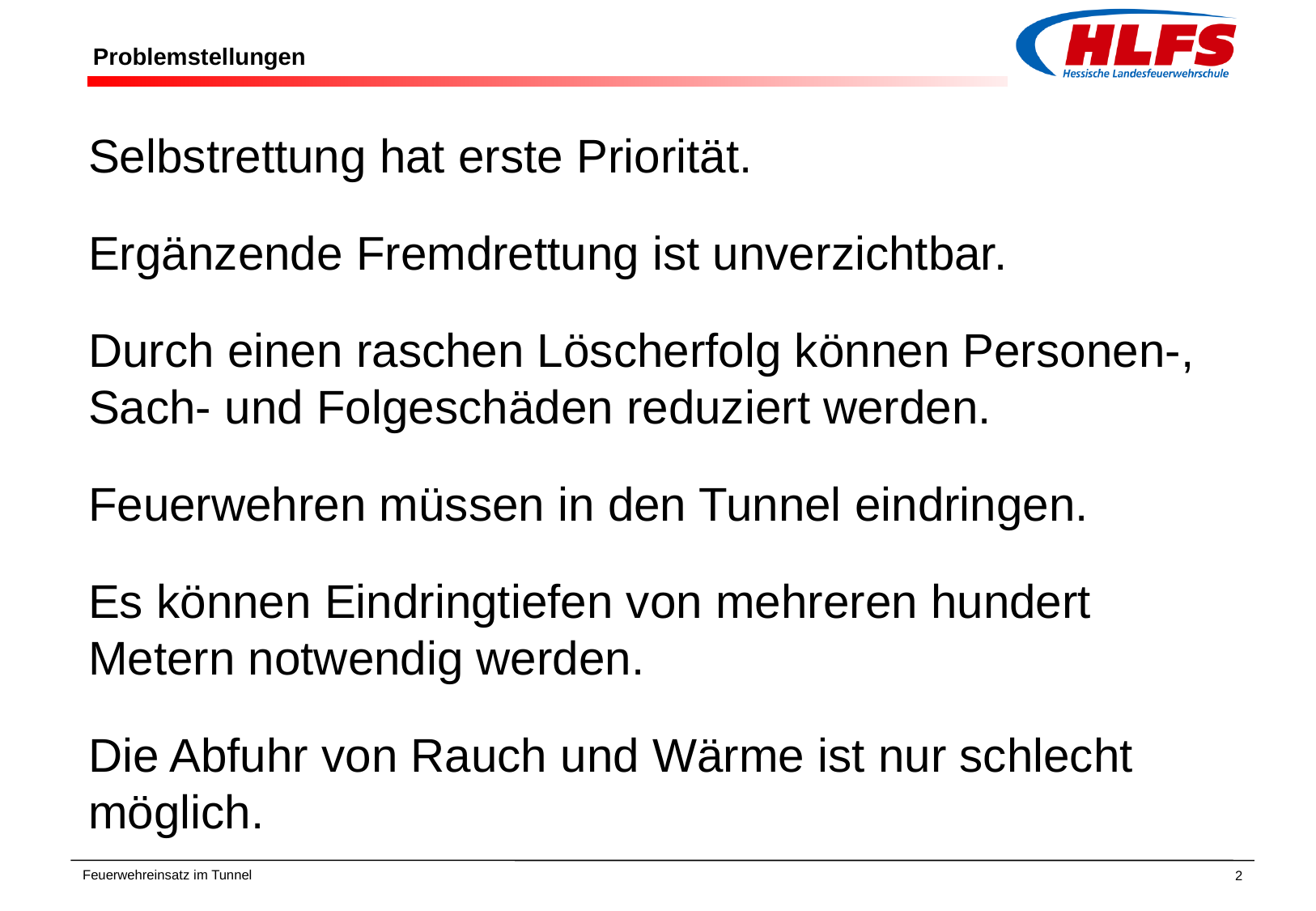

# Problemstellungen
Selbstrettung hat erste Priorität.
Ergänzende Fremdrettung ist unverzichtbar.
Durch einen raschen Löscherfolg können Personen-, Sach- und Folgeschäden reduziert werden.
Feuerwehren müssen in den Tunnel eindringen.
Es können Eindringtiefen von mehreren hundert Metern notwendig werden.
Die Abfuhr von Rauch und Wärme ist nur schlecht möglich.
Feuerwehreinsatz im Tunnel
2